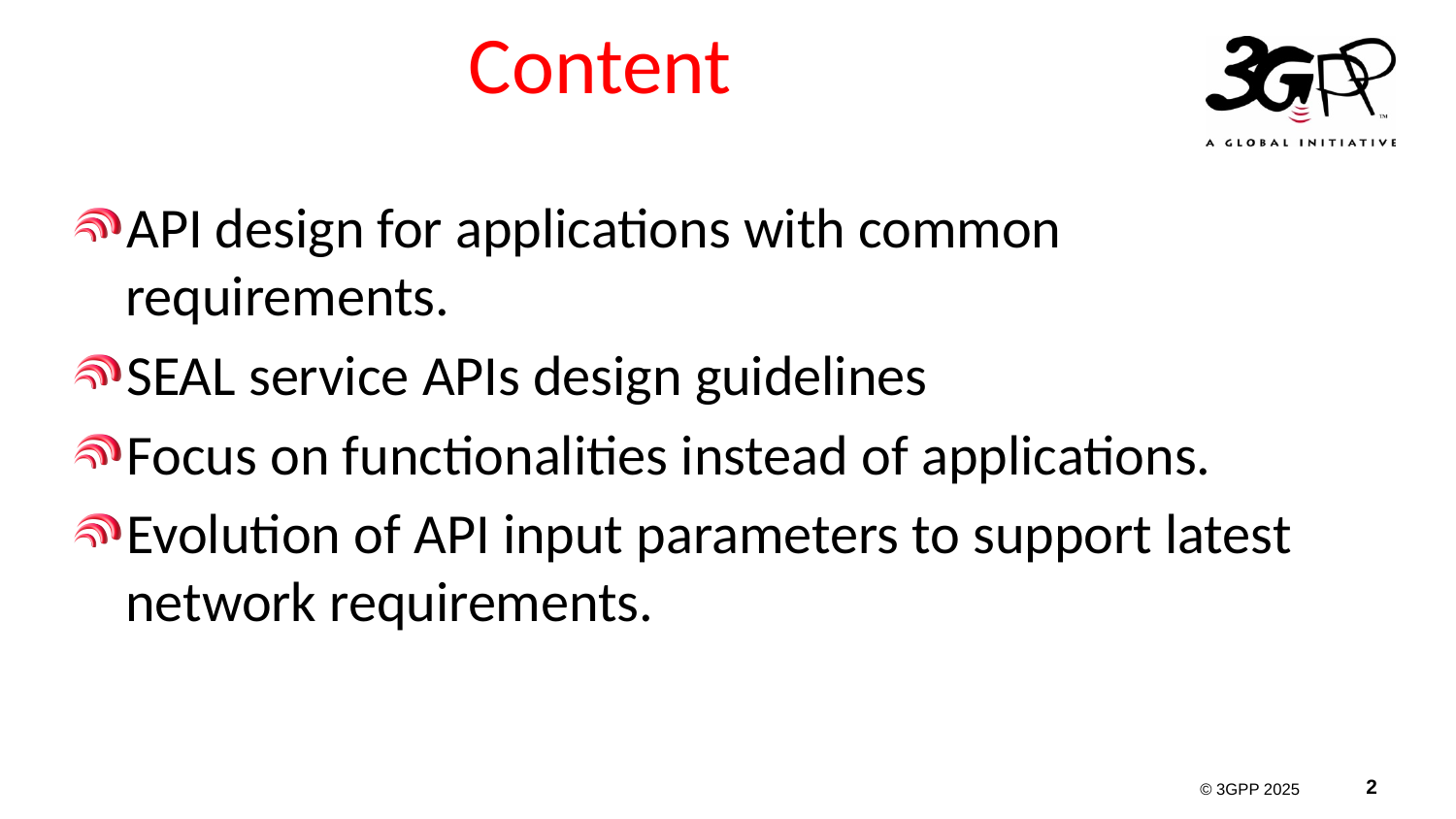

# Content
API design for applications with common requirements.
SEAL service APIs design guidelines
Focus on functionalities instead of applications.
Evolution of API input parameters to support latest network requirements.